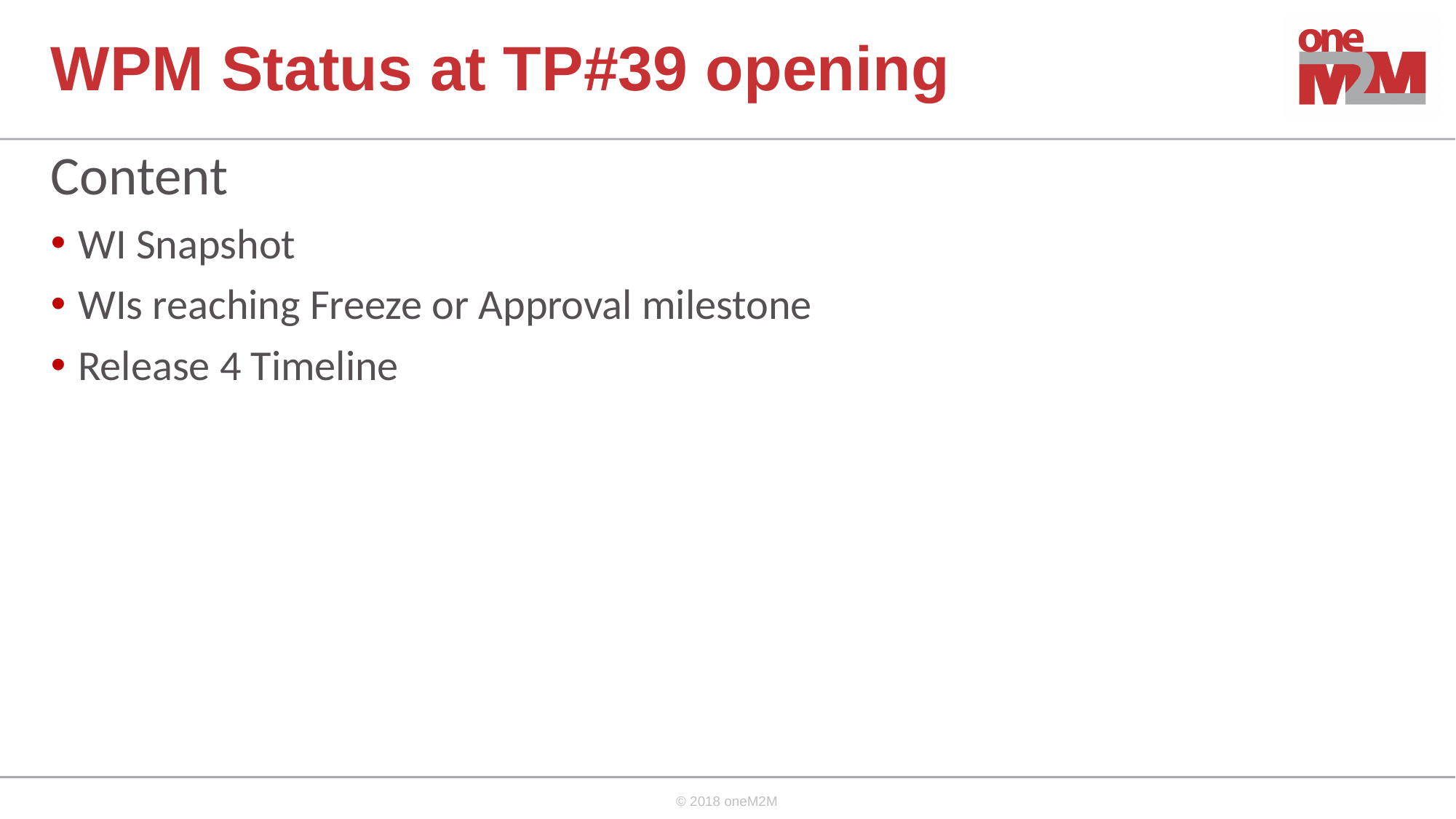

# WPM Status at TP#39 opening
Content
WI Snapshot
WIs reaching Freeze or Approval milestone
Release 4 Timeline